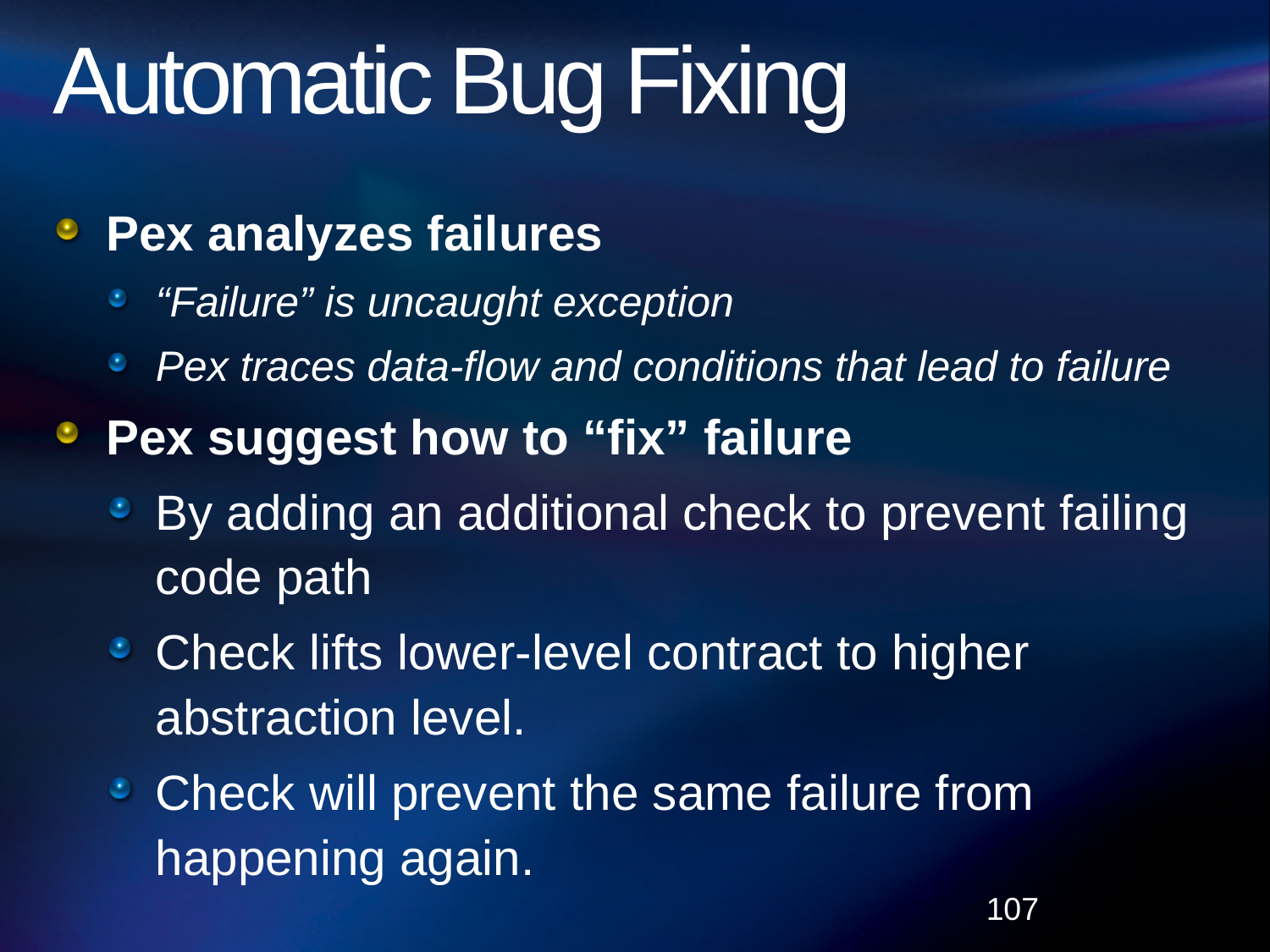

# Automatic Bug Fixing
Pex analyzes failures
“Failure” is uncaught exception
Pex traces data-flow and conditions that lead to failure
Pex suggest how to “fix” failure
By adding an additional check to prevent failing code path
Check lifts lower-level contract to higher abstraction level.
Check will prevent the same failure from happening again.

107